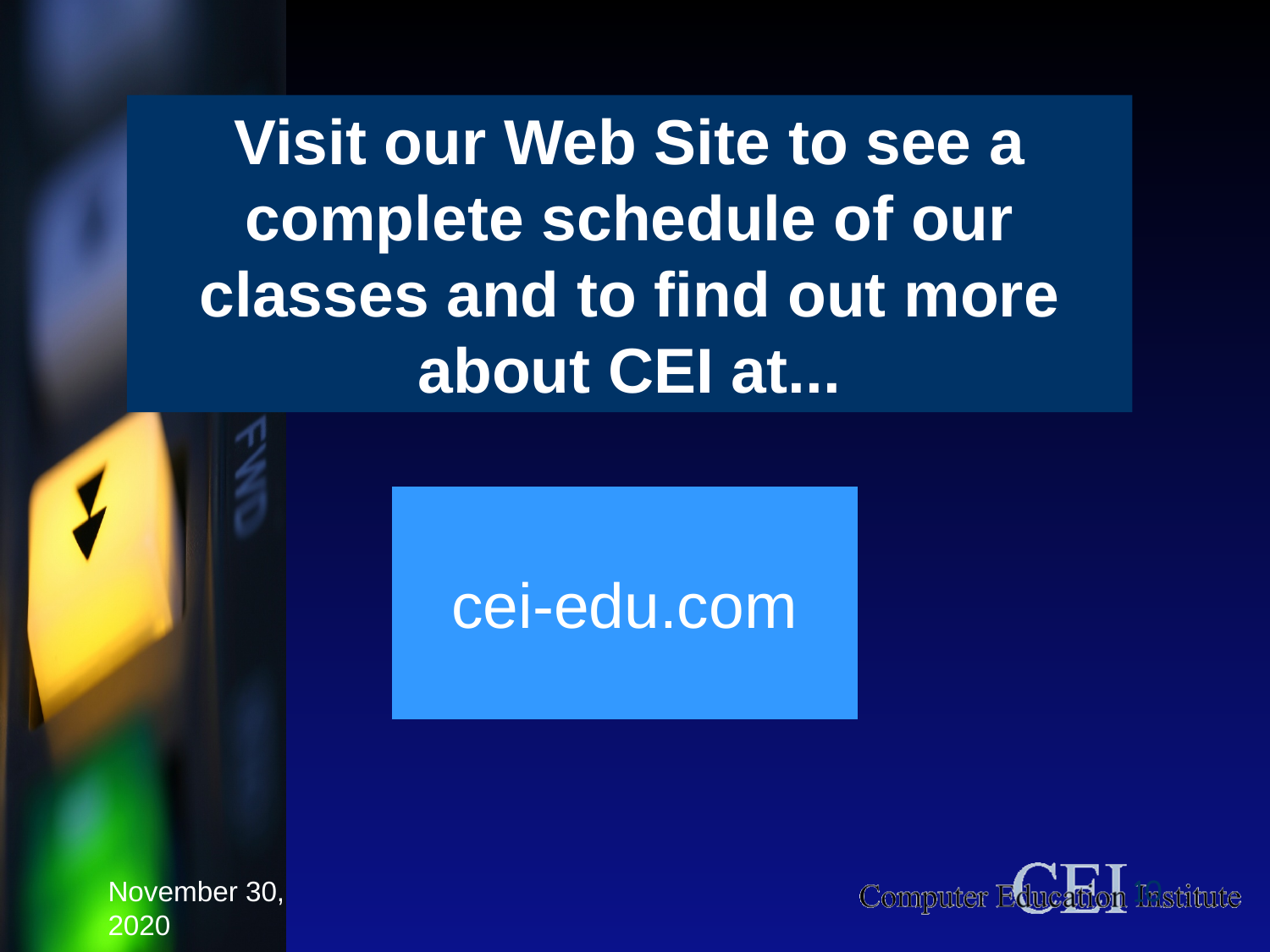

Visit our Web Site to see a complete schedule of our classes and to find out more about CEI at...
cei-edu.com
November 30, 2020
10